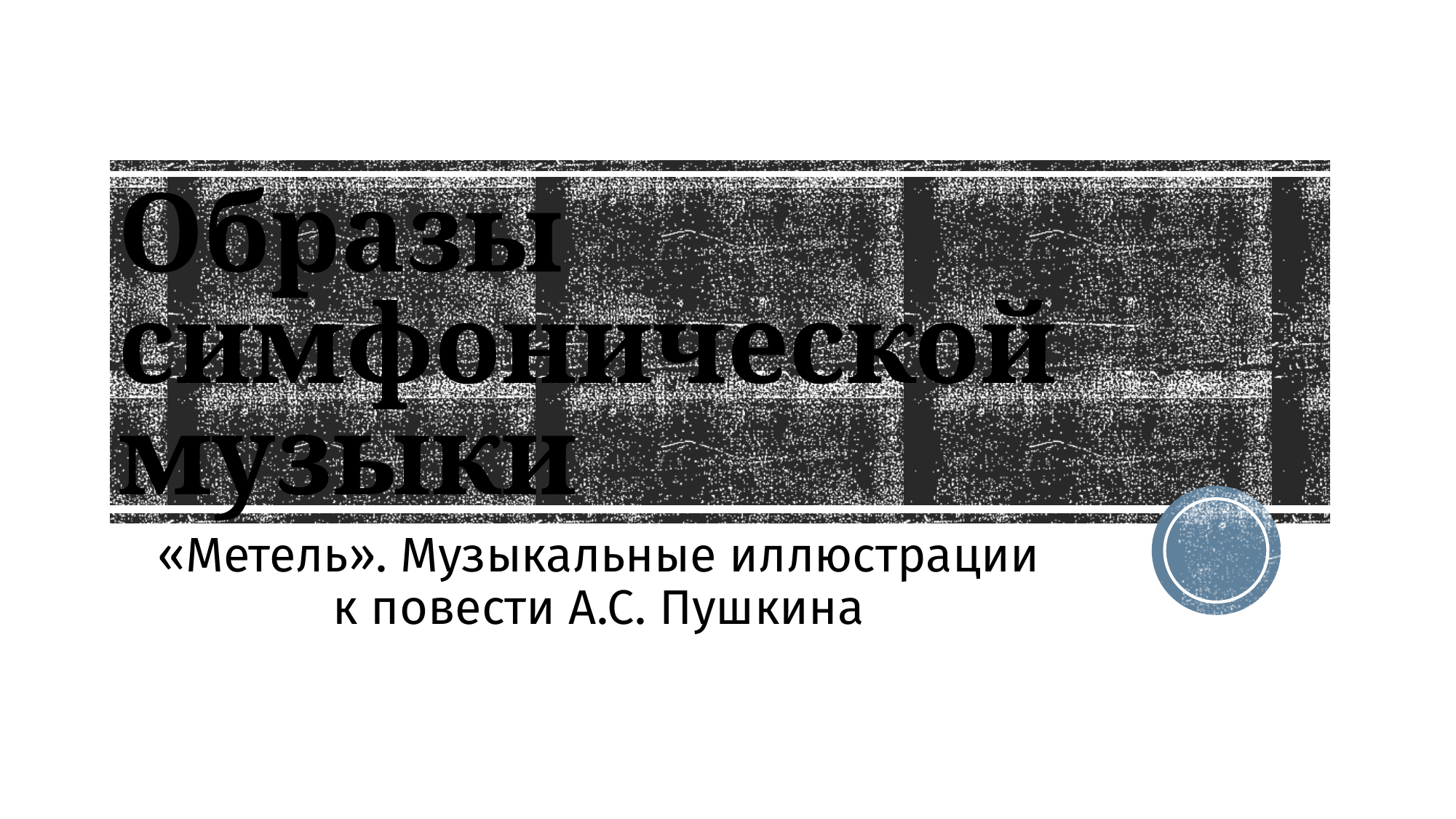

# Образы симфонической музыки
«Метель». Музыкальные иллюстрации к повести А.С. Пушкина